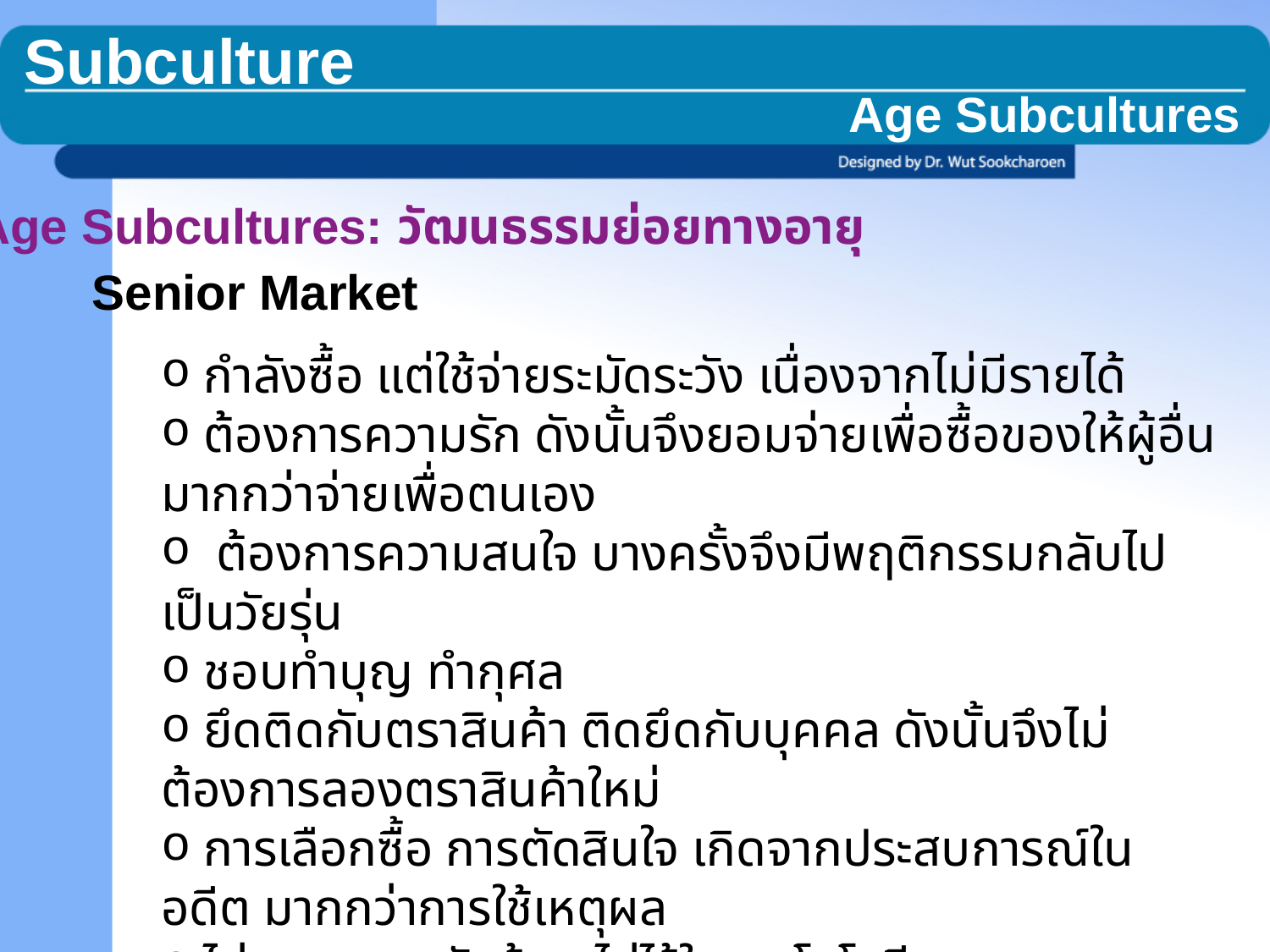

Subculture
Age Subcultures
Age Subcultures: วัฒนธรรมย่อยทางอายุ
Senior Market
 กำลังซื้อ แต่ใช้จ่ายระมัดระวัง เนื่องจากไม่มีรายได้
 ต้องการความรัก ดังนั้นจึงยอมจ่ายเพื่อซื้อของให้ผู้อื่นมากกว่าจ่ายเพื่อตนเอง
  ต้องการความสนใจ บางครั้งจึงมีพฤติกรรมกลับไปเป็นวัยรุ่น
 ชอบทำบุญ ทำกุศล
 ยึดติดกับตราสินค้า ติดยึดกับบุคคล ดังนั้นจึงไม่ต้องการลองตราสินค้าใหม่
 การเลือกซื้อ การตัดสินใจ เกิดจากประสบการณ์ในอดีต มากกว่าการใช้เหตุผล
 ไม่ชอบความซับซ้อน ไม่ไว้ใจเทคโนโลยี